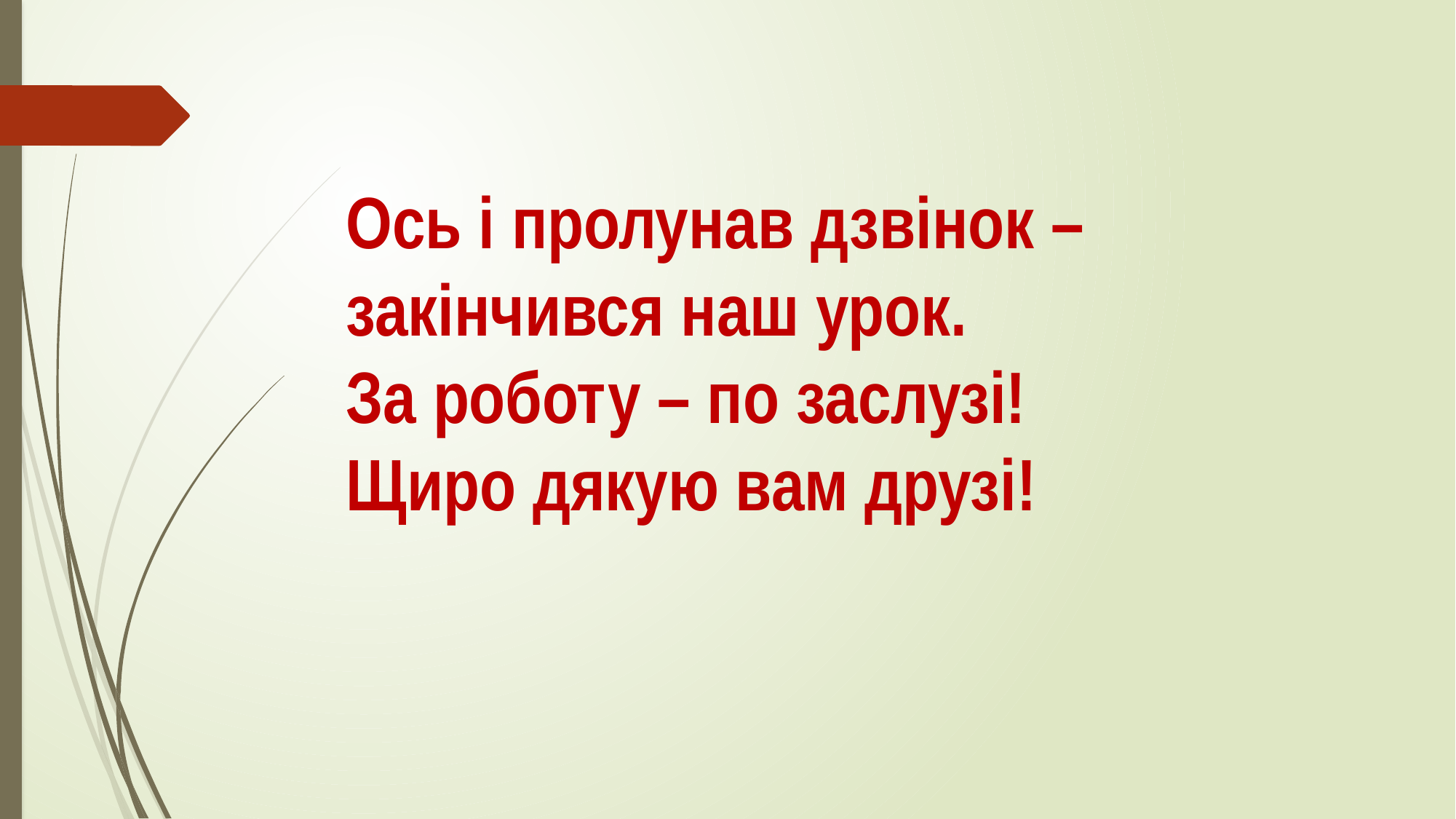

Ось і пролунав дзвінок –
закінчився наш урок.
За роботу – по заслузі!
Щиро дякую вам друзі!